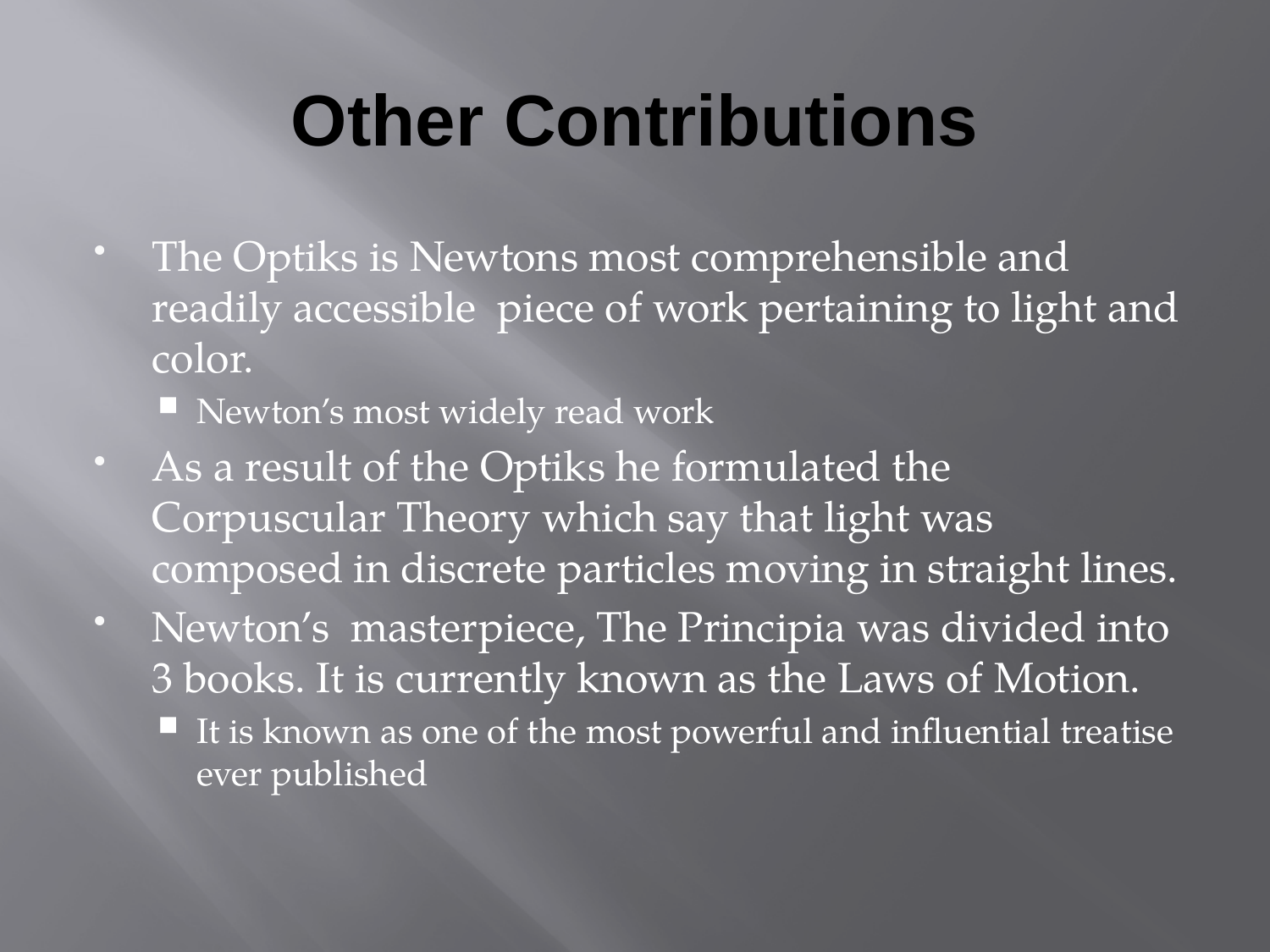

# Other Contributions
The Optiks is Newtons most comprehensible and readily accessible  piece of work pertaining to light and color.
Newton’s most widely read work
As a result of the Optiks he formulated the Corpuscular Theory which say that light was composed in discrete particles moving in straight lines.
Newton’s  masterpiece, The Principia was divided into 3 books. It is currently known as the Laws of Motion.
It is known as one of the most powerful and influential treatise ever published